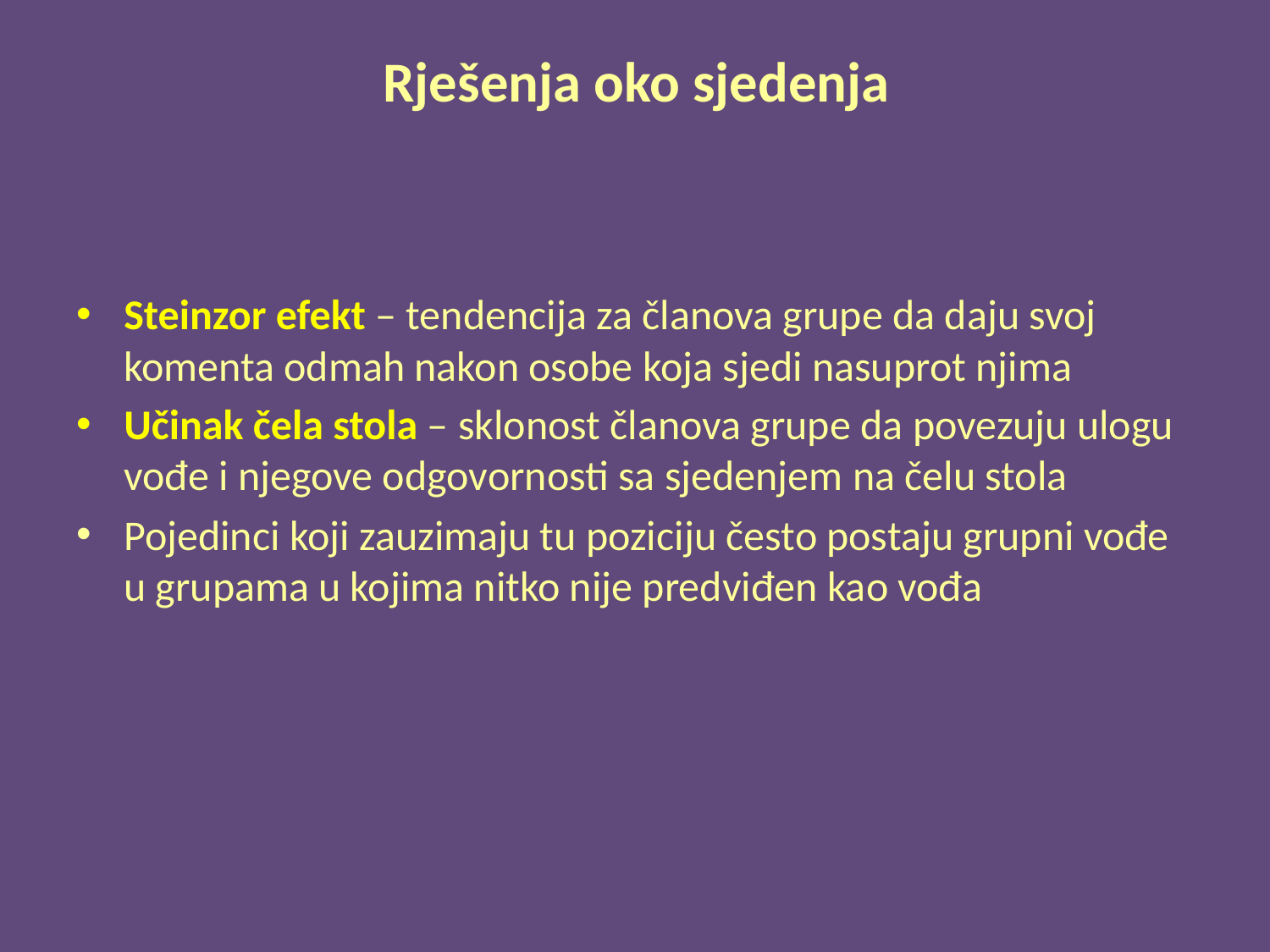

# Rješenja oko sjedenja

Steinzor efekt – tendencija za članova grupe da daju svoj komenta odmah nakon osobe koja sjedi nasuprot njima
Učinak čela stola – sklonost članova grupe da povezuju ulogu vođe i njegove odgovornosti sa sjedenjem na čelu stola
Pojedinci koji zauzimaju tu poziciju često postaju grupni vođe u grupama u kojima nitko nije predviđen kao vođa